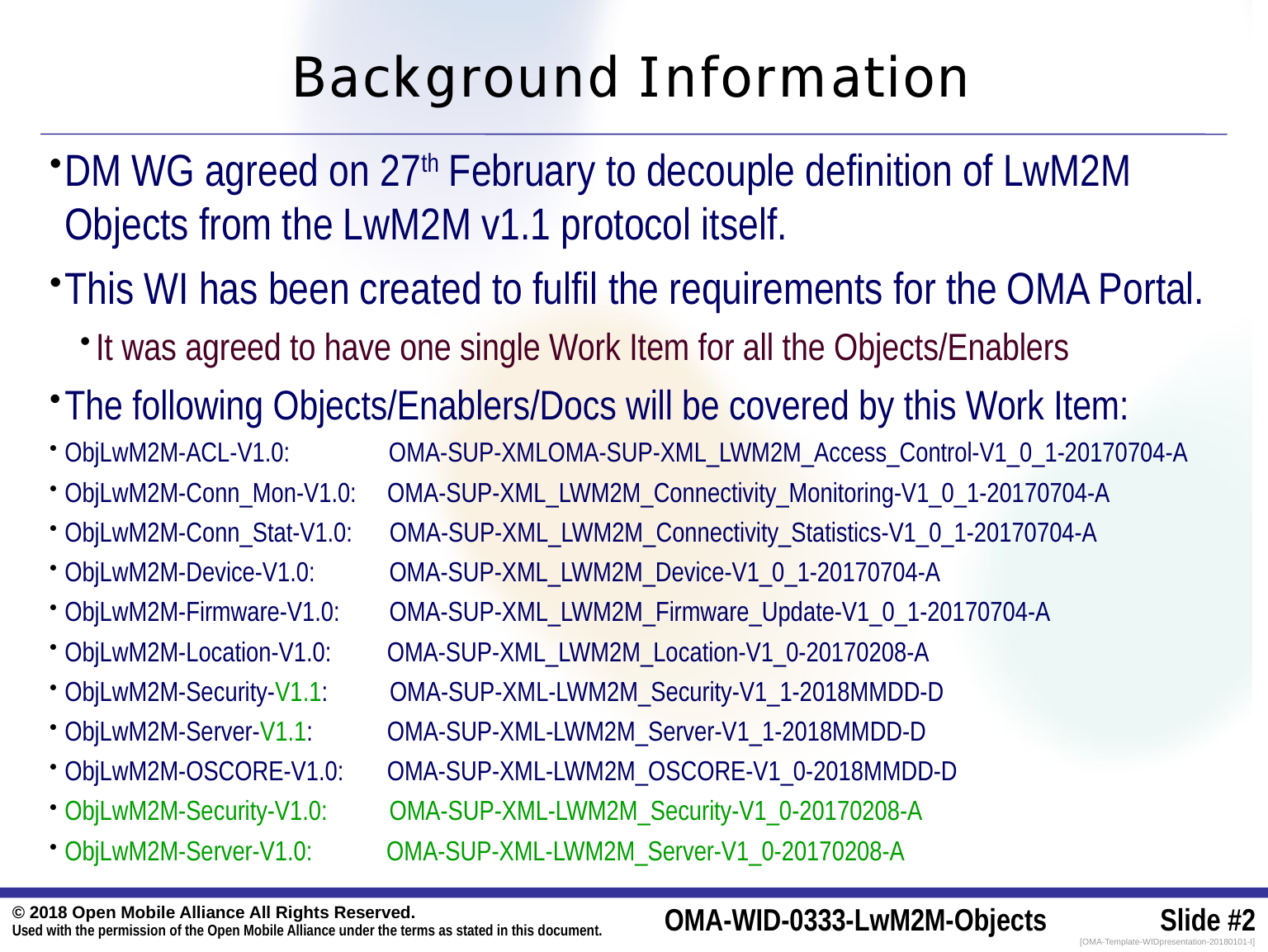

# Background Information
DM WG agreed on 27th February to decouple definition of LwM2M Objects from the LwM2M v1.1 protocol itself.
This WI has been created to fulfil the requirements for the OMA Portal.
It was agreed to have one single Work Item for all the Objects/Enablers
The following Objects/Enablers/Docs will be covered by this Work Item:
ObjLwM2M-ACL-V1.0:                OMA-SUP-XMLOMA-SUP-XML_LWM2M_Access_Control-V1_0_1-20170704-A
ObjLwM2M-Conn_Mon-V1.0:     OMA-SUP-XML_LWM2M_Connectivity_Monitoring-V1_0_1-20170704-A
ObjLwM2M-Conn_Stat-V1.0:      OMA-SUP-XML_LWM2M_Connectivity_Statistics-V1_0_1-20170704-A
ObjLwM2M-Device-V1.0:            OMA-SUP-XML_LWM2M_Device-V1_0_1-20170704-A
ObjLwM2M-Firmware-V1.0:        OMA-SUP-XML_LWM2M_Firmware_Update-V1_0_1-20170704-A
ObjLwM2M-Location-V1.0:         OMA-SUP-XML_LWM2M_Location-V1_0-20170208-A
ObjLwM2M-Security-V1.1:          OMA-SUP-XML-LWM2M_Security-V1_1-2018MMDD-D
ObjLwM2M-Server-V1.1:            OMA-SUP-XML-LWM2M_Server-V1_1-2018MMDD-D
ObjLwM2M-OSCORE-V1.0:       OMA-SUP-XML-LWM2M_OSCORE-V1_0-2018MMDD-D
ObjLwM2M-Security-V1.0:          OMA-SUP-XML-LWM2M_Security-V1_0-20170208-A
ObjLwM2M-Server-V1.0:            OMA-SUP-XML-LWM2M_Server-V1_0-20170208-A